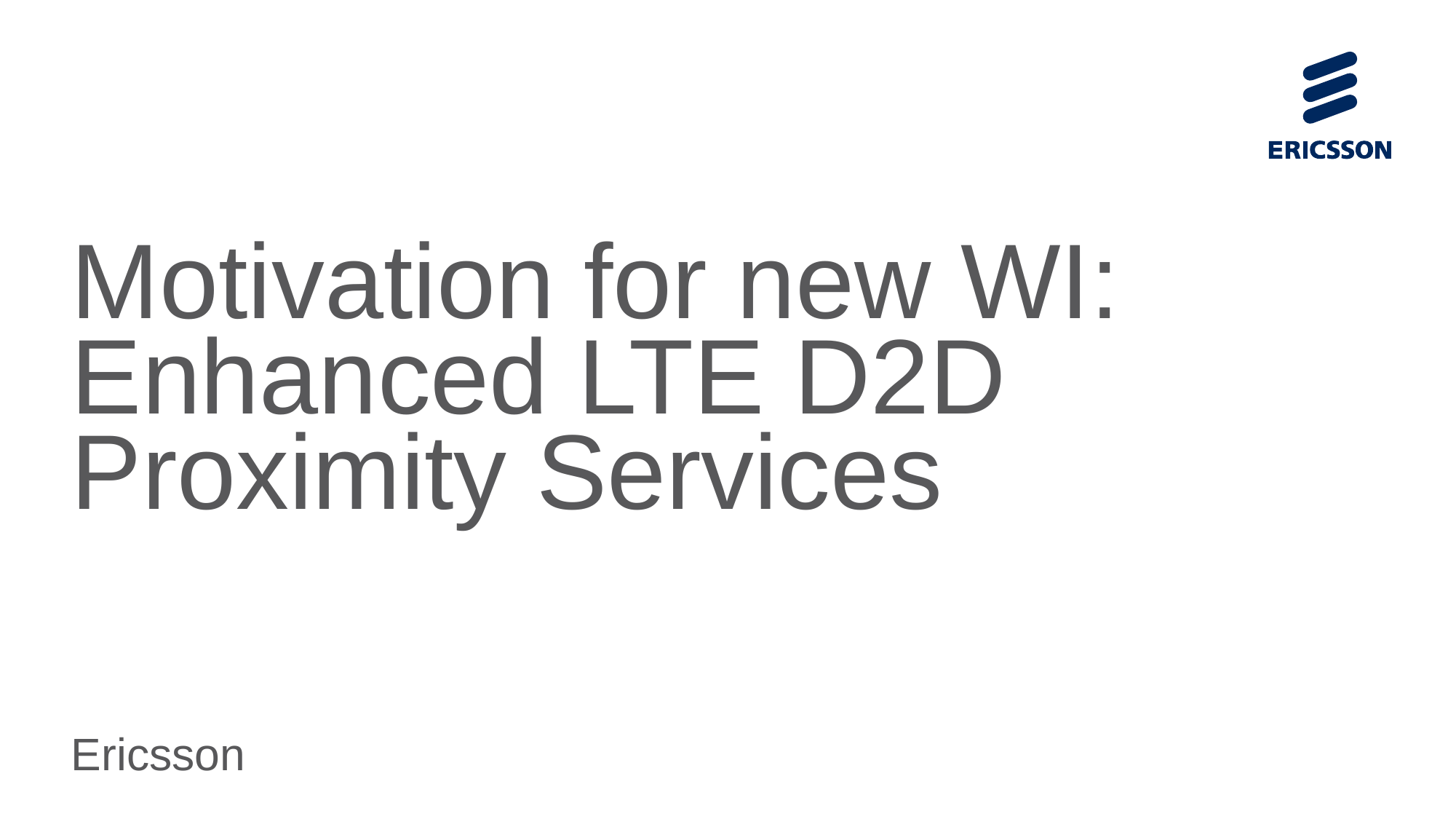

# Motivation for new WI: Enhanced LTE D2D Proximity Services
Ericsson